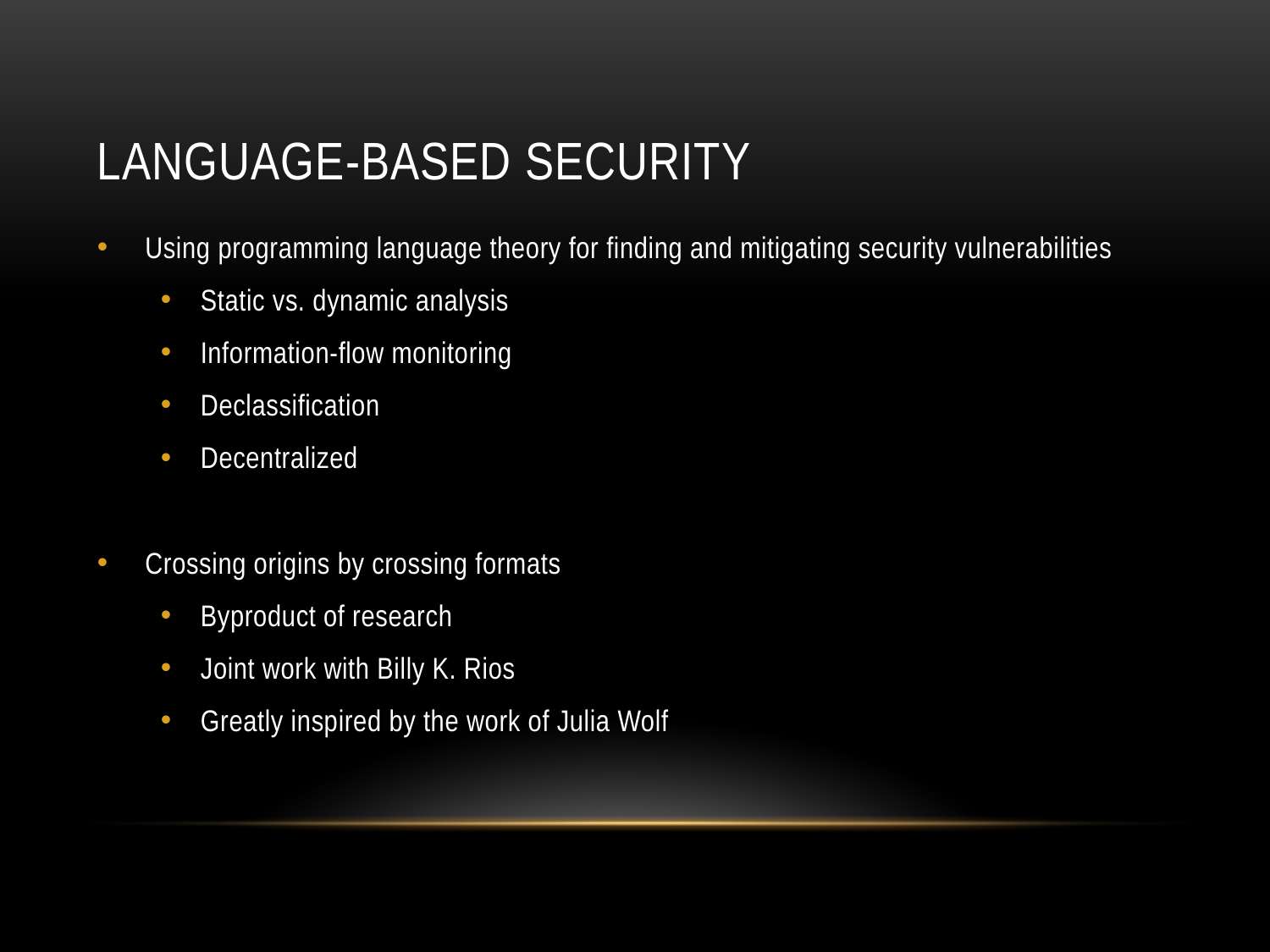

# Language-based security
Using programming language theory for finding and mitigating security vulnerabilities
Static vs. dynamic analysis
Information-flow monitoring
Declassification
Decentralized

Crossing origins by crossing formats
Byproduct of research
Joint work with Billy K. Rios
Greatly inspired by the work of Julia Wolf